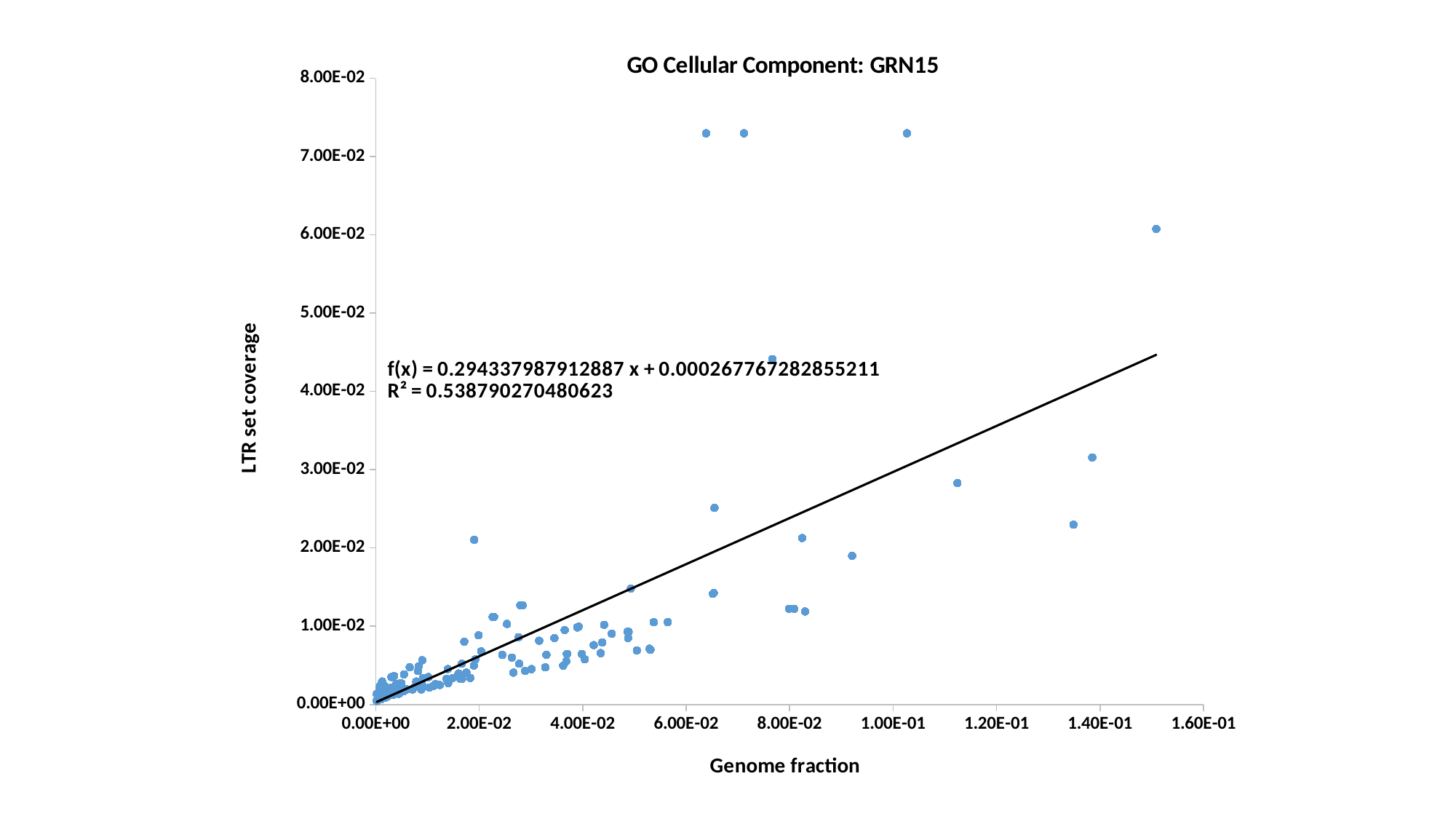

### Chart: GO Cellular Component: GRN15

| Category | LTR fraction |
|---|---|